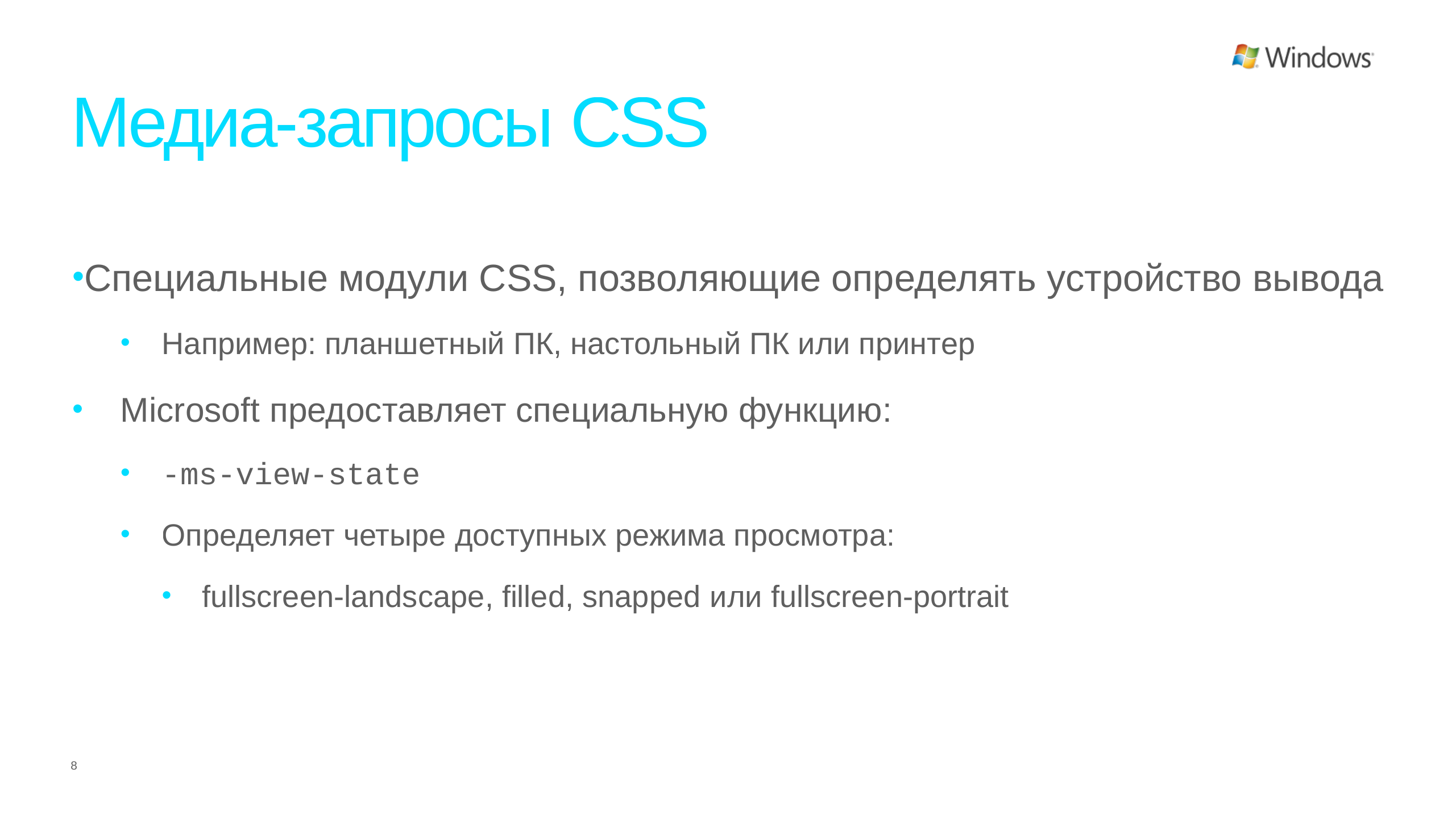

# Медиа-запросы CSS
Специальные модули CSS, позволяющие определять устройство вывода
Например: планшетный ПК, настольный ПК или принтер
Microsoft предоставляет специальную функцию:
-ms-view-state
Определяет четыре доступных режима просмотра:
fullscreen-landscape, filled, snapped или fullscreen-portrait